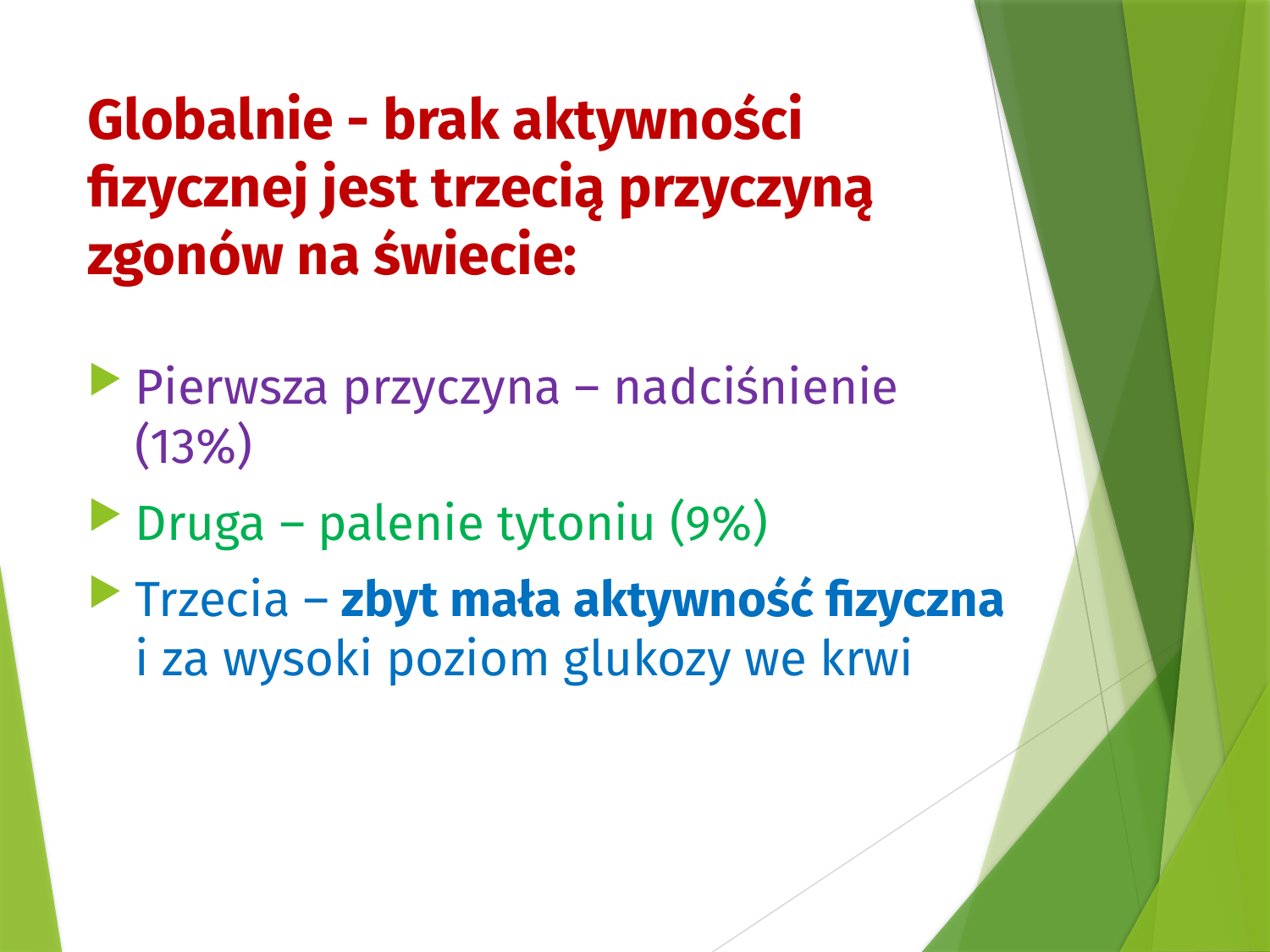

Globalnie - brak aktywności fizycznej jest trzecią przyczyną zgonów na świecie:

Pierwsza przyczyna – nadciśnienie (13%)
Druga – palenie tytoniu (9%)
Trzecia – zbyt mała aktywność fizyczna i za wysoki poziom glukozy we krwi